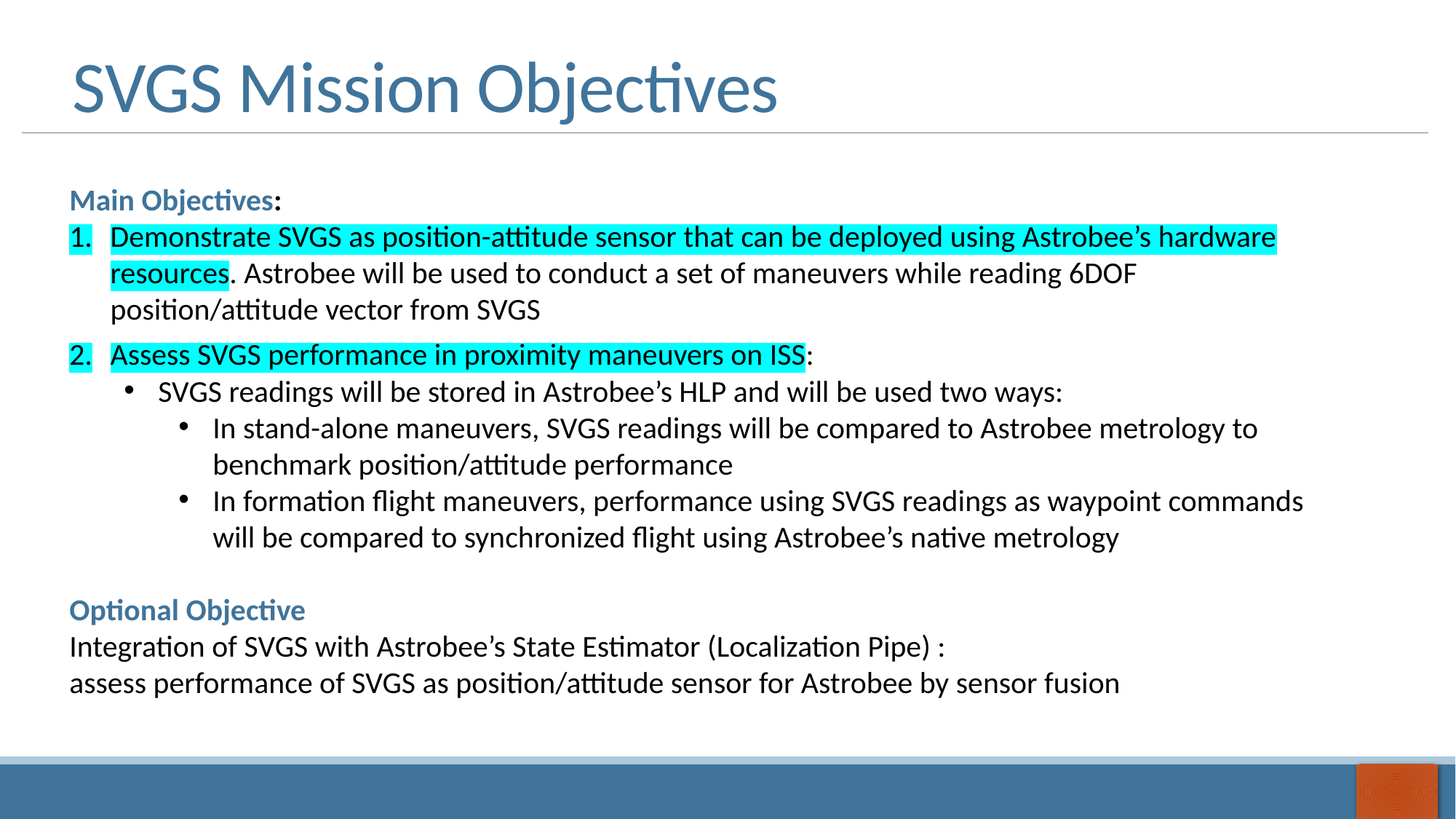

# SVGS Mission Objectives
Main Objectives:
Demonstrate SVGS as position-attitude sensor that can be deployed using Astrobee’s hardware resources. Astrobee will be used to conduct a set of maneuvers while reading 6DOF position/attitude vector from SVGS
Assess SVGS performance in proximity maneuvers on ISS:
SVGS readings will be stored in Astrobee’s HLP and will be used two ways:
In stand-alone maneuvers, SVGS readings will be compared to Astrobee metrology to benchmark position/attitude performance
In formation flight maneuvers, performance using SVGS readings as waypoint commands will be compared to synchronized flight using Astrobee’s native metrology

Optional Objective
Integration of SVGS with Astrobee’s State Estimator (Localization Pipe) :
assess performance of SVGS as position/attitude sensor for Astrobee by sensor fusion